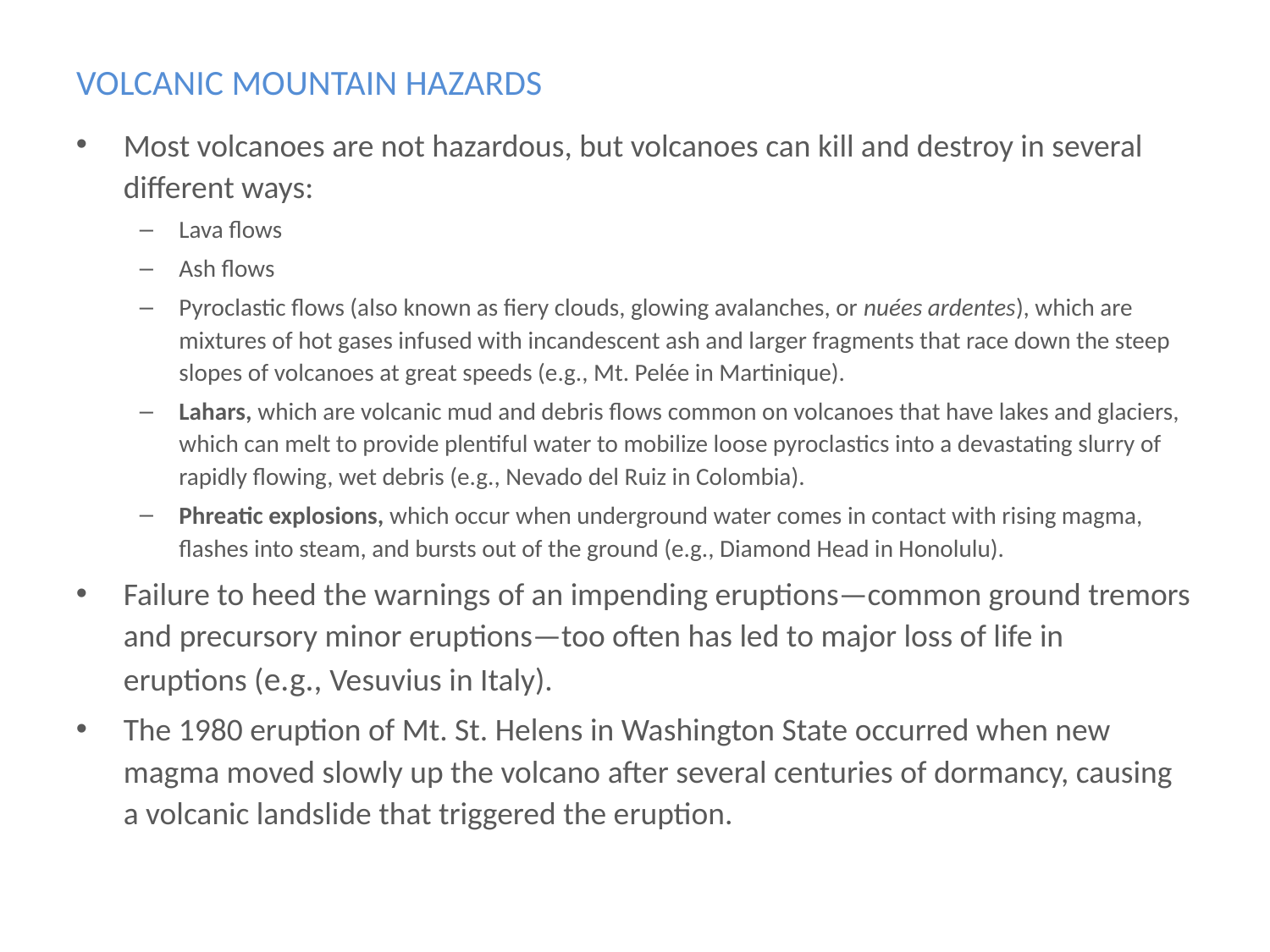

# VOLCANIC MOUNTAIN HAZARDS
Most volcanoes are not hazardous, but volcanoes can kill and destroy in several different ways:
Lava flows
Ash flows
Pyroclastic flows (also known as fiery clouds, glowing avalanches, or nuées ardentes), which are mixtures of hot gases infused with incandescent ash and larger fragments that race down the steep slopes of volcanoes at great speeds (e.g., Mt. Pelée in Martinique).
Lahars, which are volcanic mud and debris flows common on volcanoes that have lakes and glaciers, which can melt to provide plentiful water to mobilize loose pyroclastics into a devastating slurry of rapidly flowing, wet debris (e.g., Nevado del Ruiz in Colombia).
Phreatic explosions, which occur when underground water comes in contact with rising magma, flashes into steam, and bursts out of the ground (e.g., Diamond Head in Honolulu).
Failure to heed the warnings of an impending eruptions—common ground tremors and precursory minor eruptions—too often has led to major loss of life in eruptions (e.g., Vesuvius in Italy).
The 1980 eruption of Mt. St. Helens in Washington State occurred when new magma moved slowly up the volcano after several centuries of dormancy, causing a volcanic landslide that triggered the eruption.